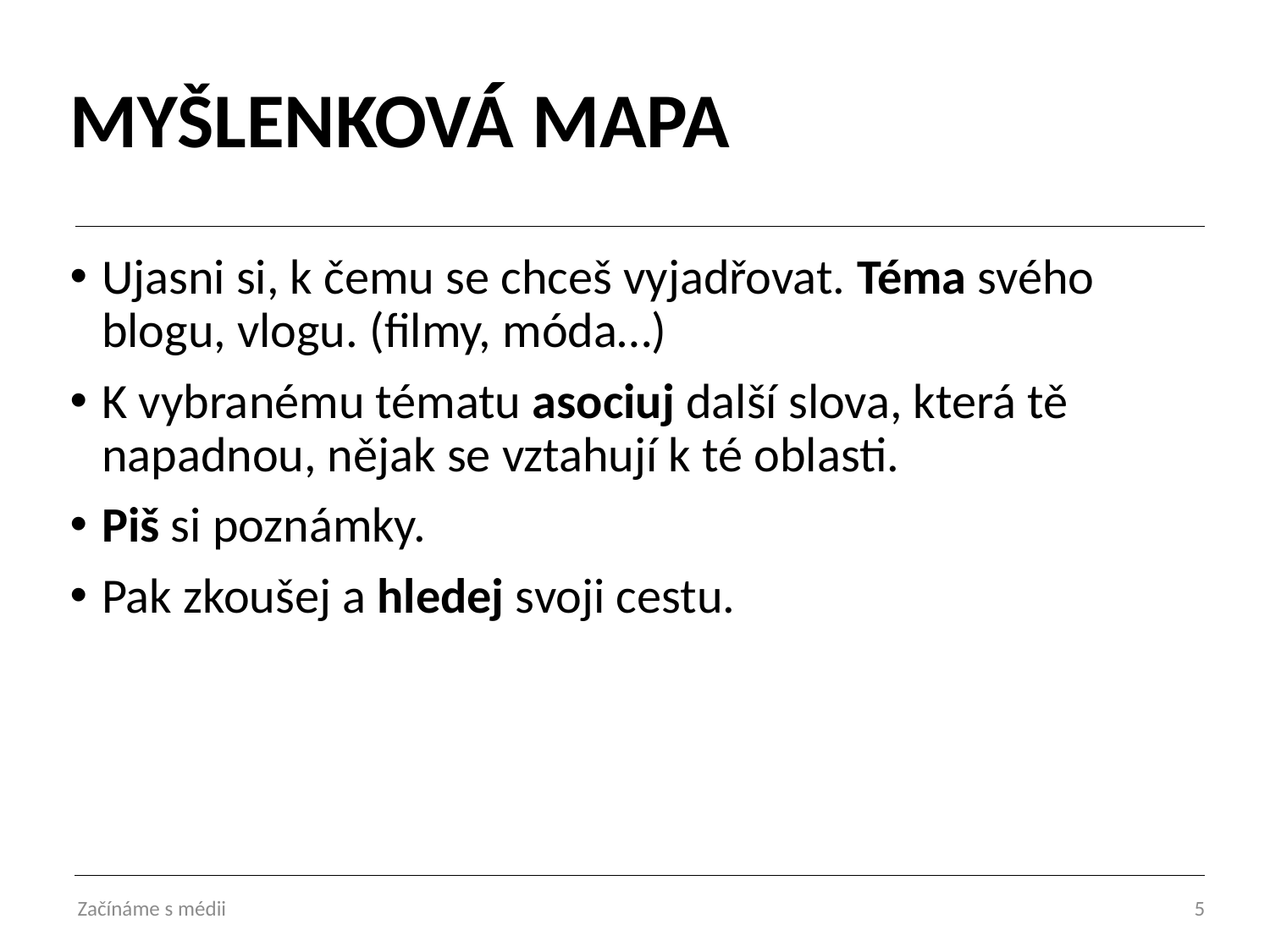

# MYŠLENKOVÁ MAPA
Ujasni si, k čemu se chceš vyjadřovat. Téma svého blogu, vlogu. (filmy, móda…)
K vybranému tématu asociuj další slova, která tě napadnou, nějak se vztahují k té oblasti.
Piš si poznámky.
Pak zkoušej a hledej svoji cestu.

Začínáme s médii
5